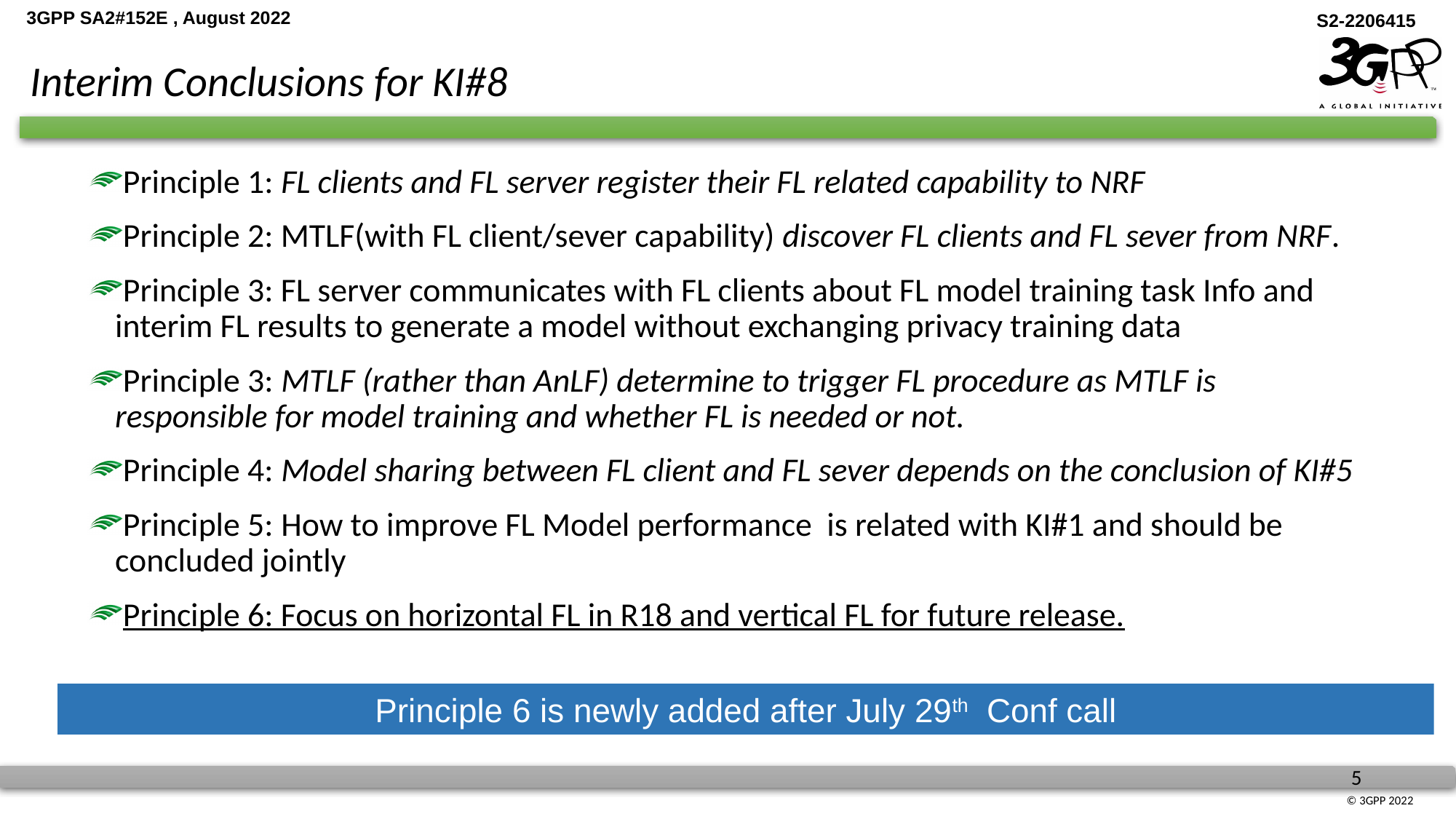

# Interim Conclusions for KI#8
Principle 1: FL clients and FL server register their FL related capability to NRF
Principle 2: MTLF(with FL client/sever capability) discover FL clients and FL sever from NRF.
Principle 3: FL server communicates with FL clients about FL model training task Info and interim FL results to generate a model without exchanging privacy training data
Principle 3: MTLF (rather than AnLF) determine to trigger FL procedure as MTLF is responsible for model training and whether FL is needed or not.
Principle 4: Model sharing between FL client and FL sever depends on the conclusion of KI#5
Principle 5: How to improve FL Model performance  is related with KI#1 and should be concluded jointly
Principle 6: Focus on horizontal FL in R18 and vertical FL for future release.
Principle 6 is newly added after July 29th  Conf call